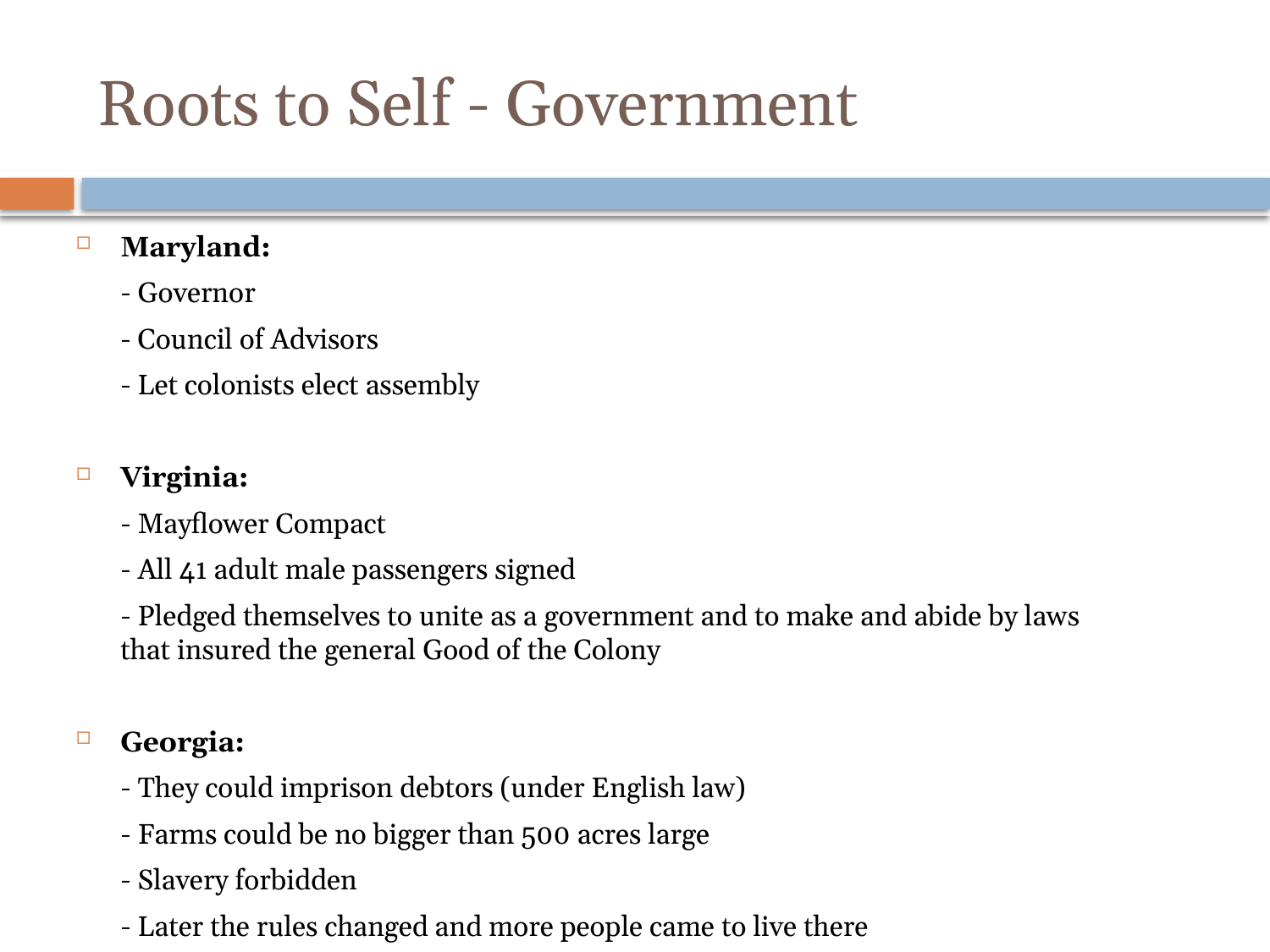

# Roots to Self - Government
Maryland:
	- Governor
	- Council of Advisors
	- Let colonists elect assembly

Virginia:
	- Mayflower Compact
	- All 41 adult male passengers signed
	- Pledged themselves to unite as a government and to make and abide by laws that insured the general Good of the Colony

Georgia:
	- They could imprison debtors (under English law)
	- Farms could be no bigger than 500 acres large
	- Slavery forbidden
	- Later the rules changed and more people came to live there